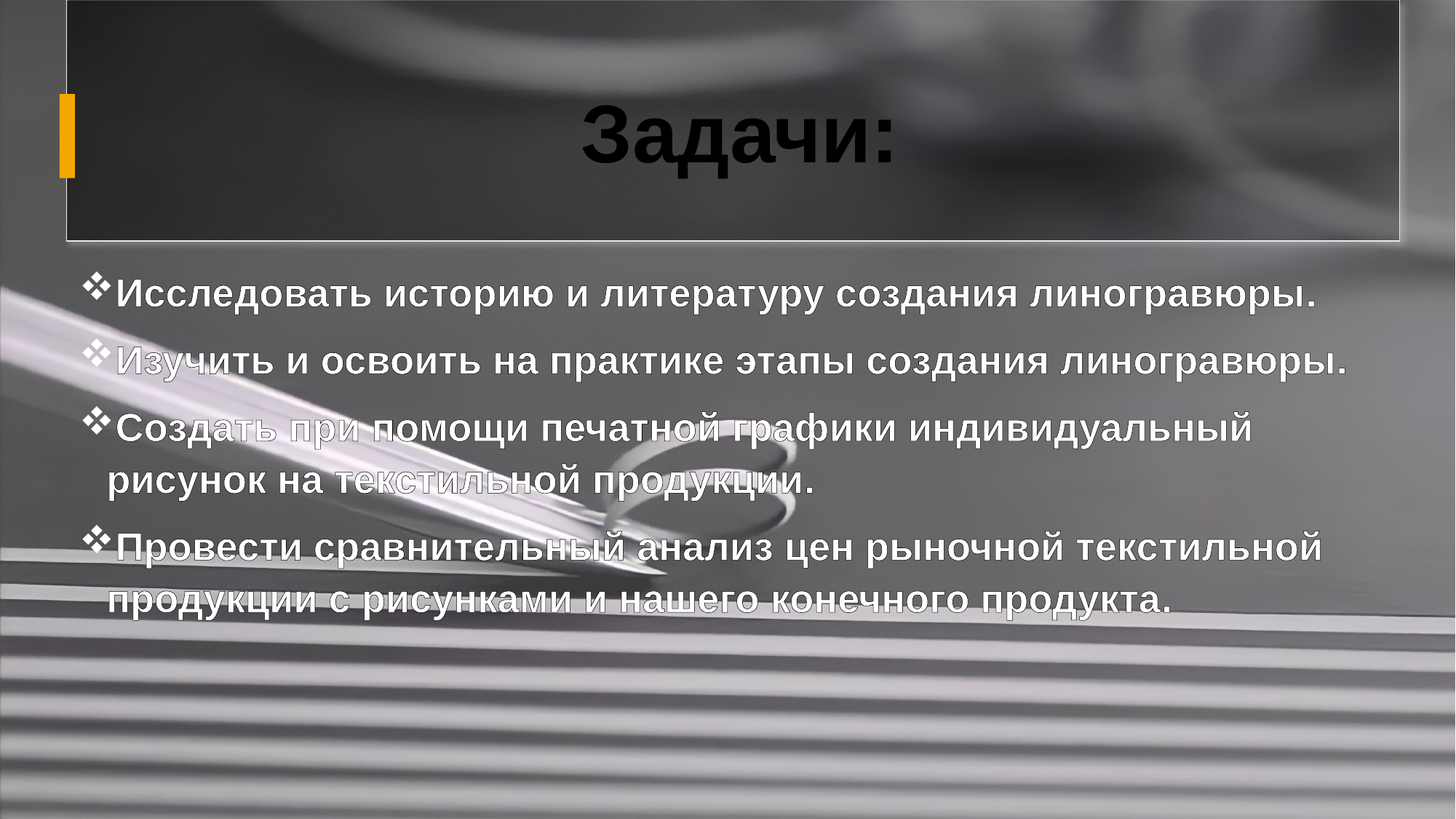

# Задачи:
Исследовать историю и литературу создания линогравюры.
Изучить и освоить на практике этапы создания линогравюры.
Создать при помощи печатной графики индивидуальный рисунок на текстильной продукции.
Провести сравнительный анализ цен рыночной текстильной продукции с рисунками и нашего конечного продукта.